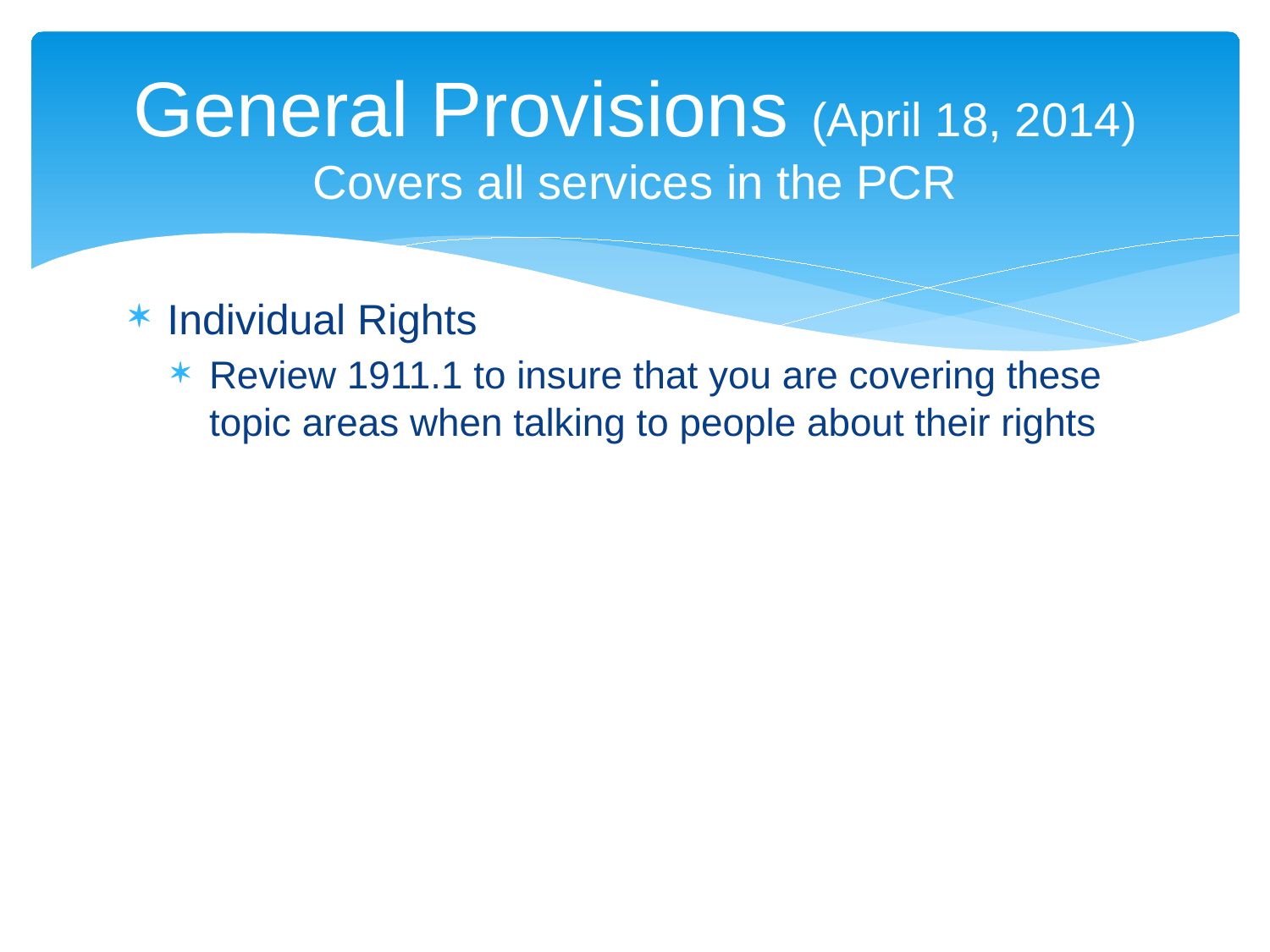

# General Provisions (April 18, 2014) Covers all services in the PCR
Individual Rights
Review 1911.1 to insure that you are covering these topic areas when talking to people about their rights